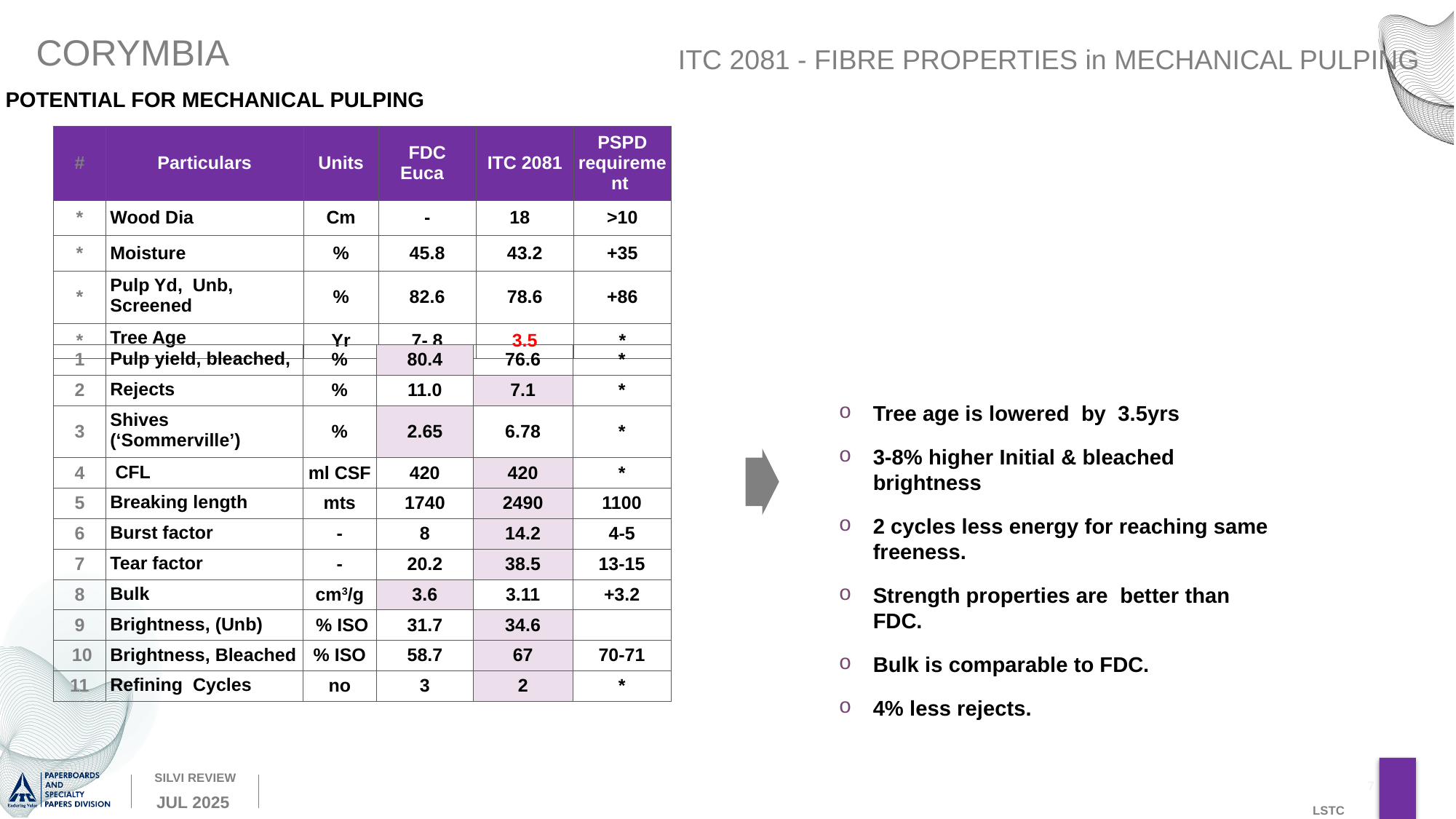

CORYMBIA
ITC 2081 - FIBRE PROPERTIES in Mechanical Pulping
Potential for mechanical pulping
| # | Particulars | Units | FDC Euca | ITC 2081 | PSPD requirement |
| --- | --- | --- | --- | --- | --- |
| \* | Wood Dia | Cm | - | 18 | >10 |
| \* | Moisture | % | 45.8 | 43.2 | +35 |
| \* | Pulp Yd, Unb, Screened | % | 82.6 | 78.6 | +86 |
| \* | Tree Age | Yr | 7- 8 | 3.5 | \* |
| 1 | Pulp yield, bleached, | % | 80.4 | 76.6 | \* |
| --- | --- | --- | --- | --- | --- |
| 2 | Rejects | % | 11.0 | 7.1 | \* |
| 3 | Shives (‘Sommerville’) | % | 2.65 | 6.78 | \* |
| 4 | CFL | ml CSF | 420 | 420 | \* |
| 5 | Breaking length | mts | 1740 | 2490 | 1100 |
| 6 | Burst factor | - | 8 | 14.2 | 4-5 |
| 7 | Tear factor | - | 20.2 | 38.5 | 13-15 |
| 8 | Bulk | cm3/g | 3.6 | 3.11 | +3.2 |
| 9 | Brightness, (Unb) | % ISO | 31.7 | 34.6 |  |
| 10 | Brightness, Bleached | % ISO | 58.7 | 67 | 70-71 |
| 11 | Refining Cycles | no | 3 | 2 | \* |
Tree age is lowered  by  3.5yrs
3-8% higher Initial & bleached brightness
2 cycles less energy for reaching same freeness.
Strength properties are  better than FDC.
Bulk is comparable to FDC.
4% less rejects.